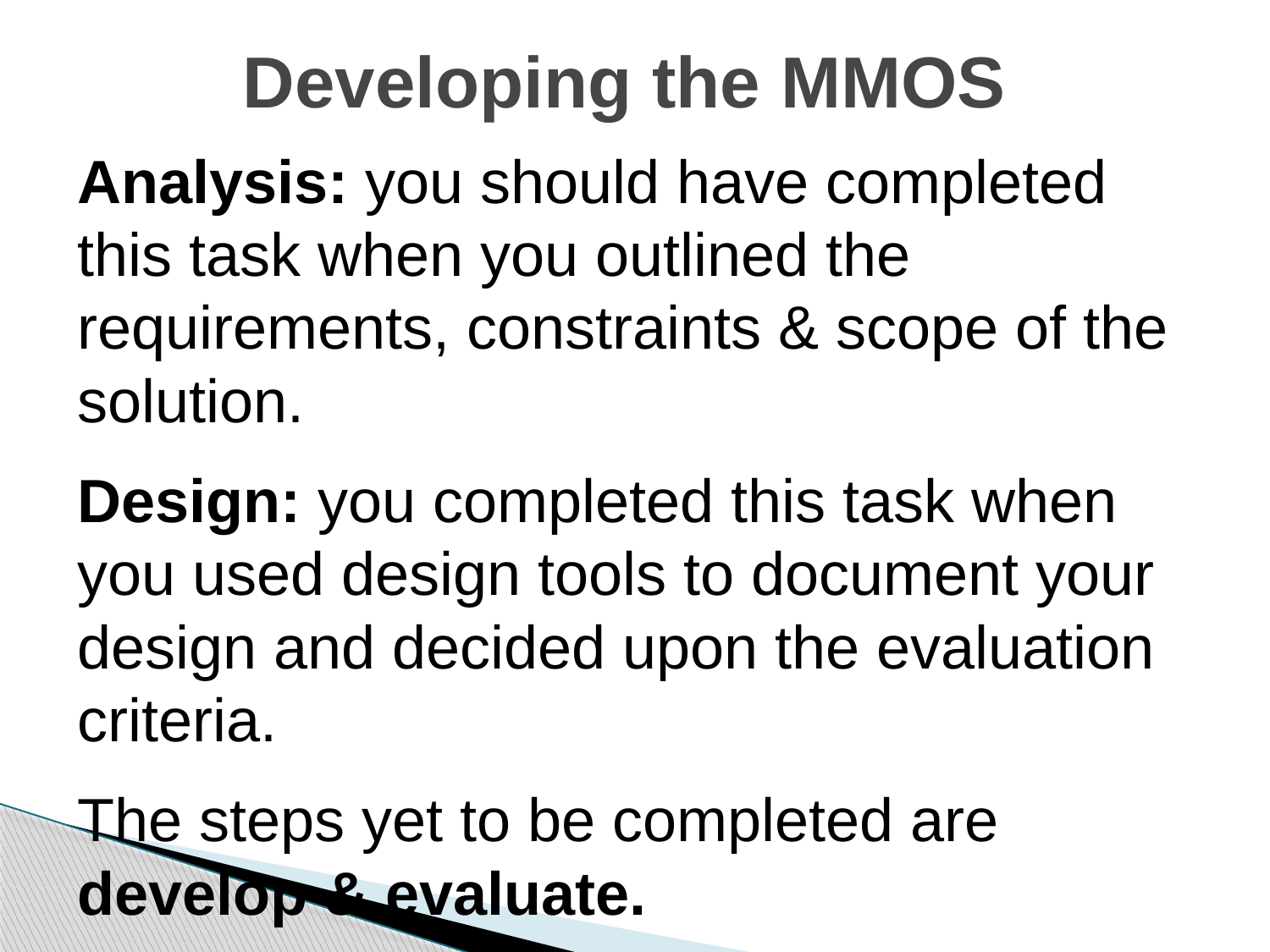

# Developing the MMOS
Analysis: you should have completed this task when you outlined the requirements, constraints & scope of the solution.
Design: you completed this task when you used design tools to document your design and decided upon the evaluation criteria.
The steps yet to be completed are develop & evaluate.